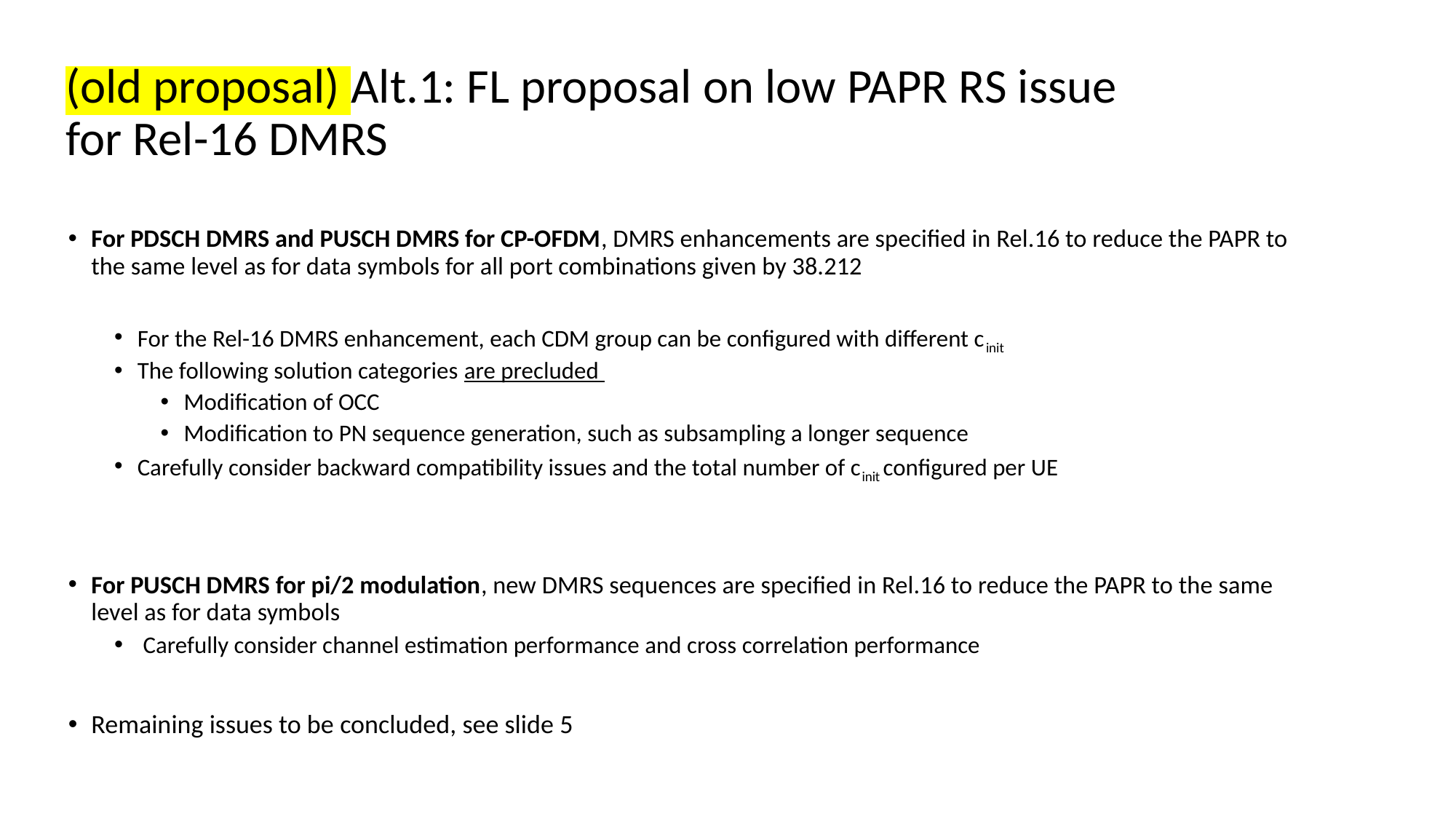

# (old proposal) Alt.1: FL proposal on low PAPR RS issue for Rel-16 DMRS
For PDSCH DMRS and PUSCH DMRS for CP-OFDM, DMRS enhancements are specified in Rel.16 to reduce the PAPR to the same level as for data symbols for all port combinations given by 38.212

For the Rel-16 DMRS enhancement, each CDM group can be configured with different cinit
The following solution categories are precluded
Modification of OCC
Modification to PN sequence generation, such as subsampling a longer sequence
Carefully consider backward compatibility issues and the total number of cinit configured per UE

For PUSCH DMRS for pi/2 modulation, new DMRS sequences are specified in Rel.16 to reduce the PAPR to the same level as for data symbols
 Carefully consider channel estimation performance and cross correlation performance

Remaining issues to be concluded, see slide 5